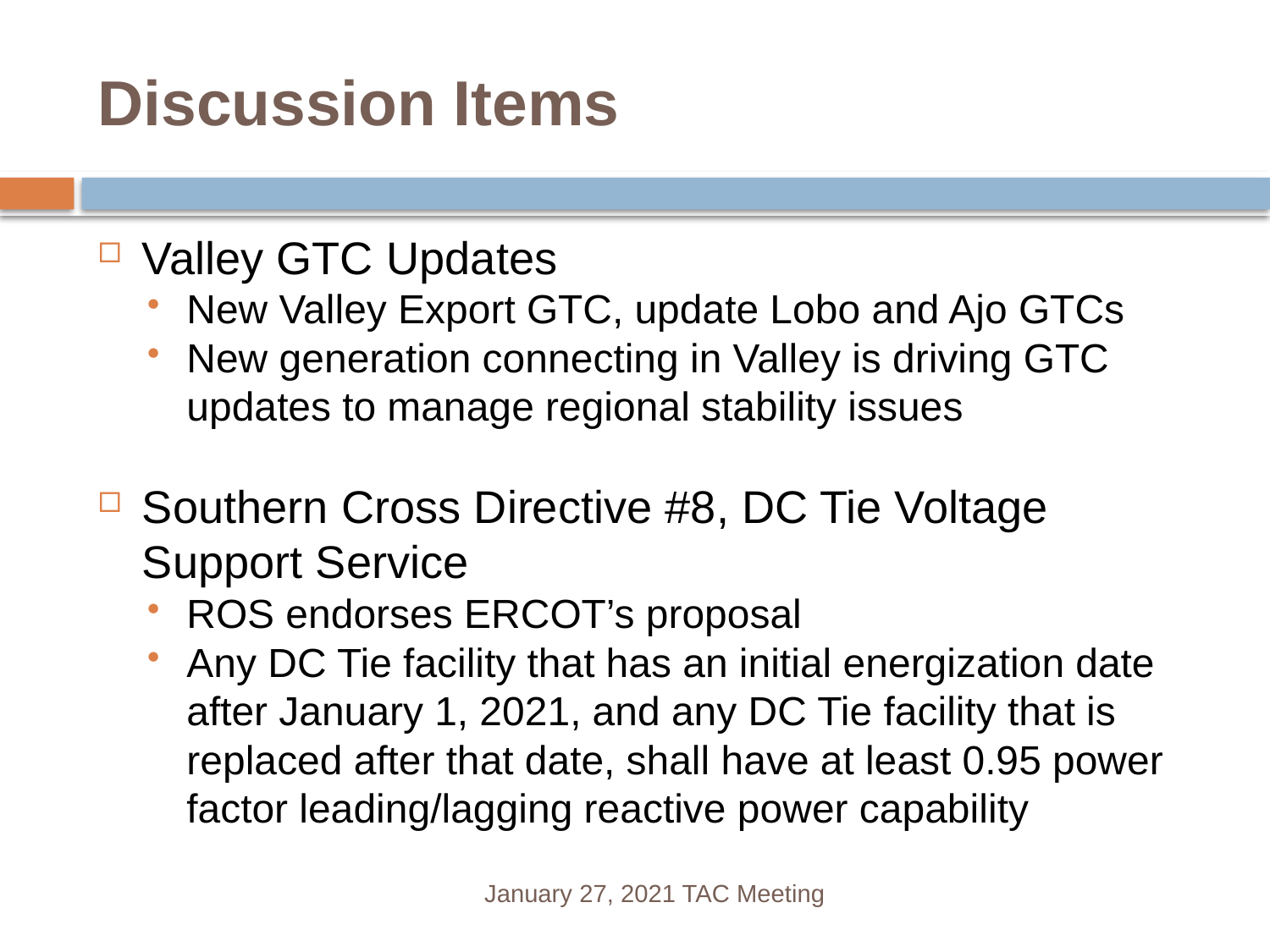

# Discussion Items
Valley GTC Updates
New Valley Export GTC, update Lobo and Ajo GTCs
New generation connecting in Valley is driving GTC updates to manage regional stability issues

Southern Cross Directive #8, DC Tie Voltage Support Service
ROS endorses ERCOT’s proposal
Any DC Tie facility that has an initial energization date after January 1, 2021, and any DC Tie facility that is replaced after that date, shall have at least 0.95 power factor leading/lagging reactive power capability

January 27, 2021 TAC Meeting